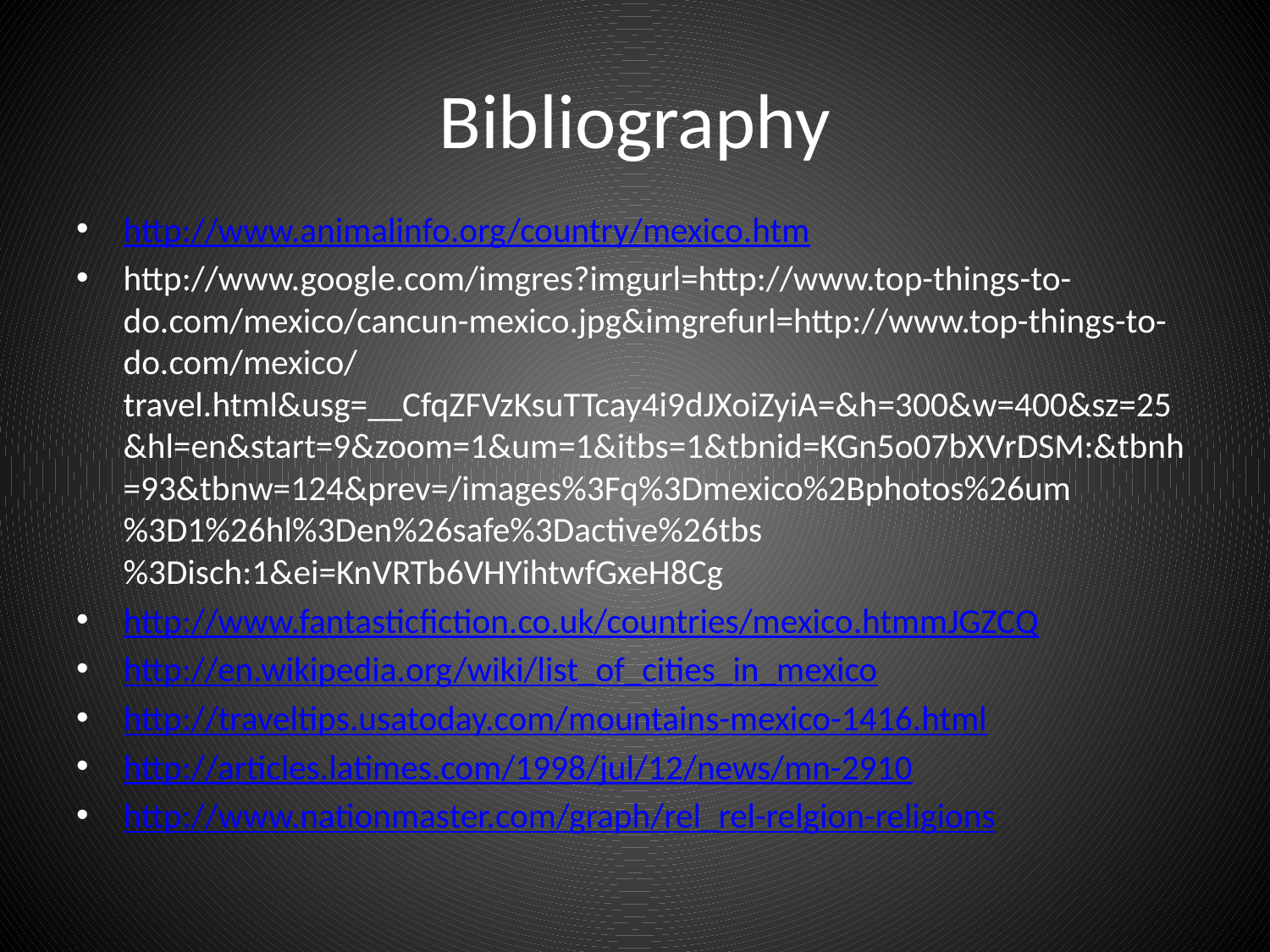

# Bibliography
http://www.animalinfo.org/country/mexico.htm
http://www.google.com/imgres?imgurl=http://www.top-things-to-do.com/mexico/cancun-mexico.jpg&imgrefurl=http://www.top-things-to-do.com/mexico/travel.html&usg=__CfqZFVzKsuTTcay4i9dJXoiZyiA=&h=300&w=400&sz=25&hl=en&start=9&zoom=1&um=1&itbs=1&tbnid=KGn5o07bXVrDSM:&tbnh=93&tbnw=124&prev=/images%3Fq%3Dmexico%2Bphotos%26um%3D1%26hl%3Den%26safe%3Dactive%26tbs%3Disch:1&ei=KnVRTb6VHYihtwfGxeH8Cg
http://www.fantasticfiction.co.uk/countries/mexico.htmmJGZCQ
http://en.wikipedia.org/wiki/list_of_cities_in_mexico
http://traveltips.usatoday.com/mountains-mexico-1416.html
http://articles.latimes.com/1998/jul/12/news/mn-2910
http://www.nationmaster.com/graph/rel_rel-relgion-religions